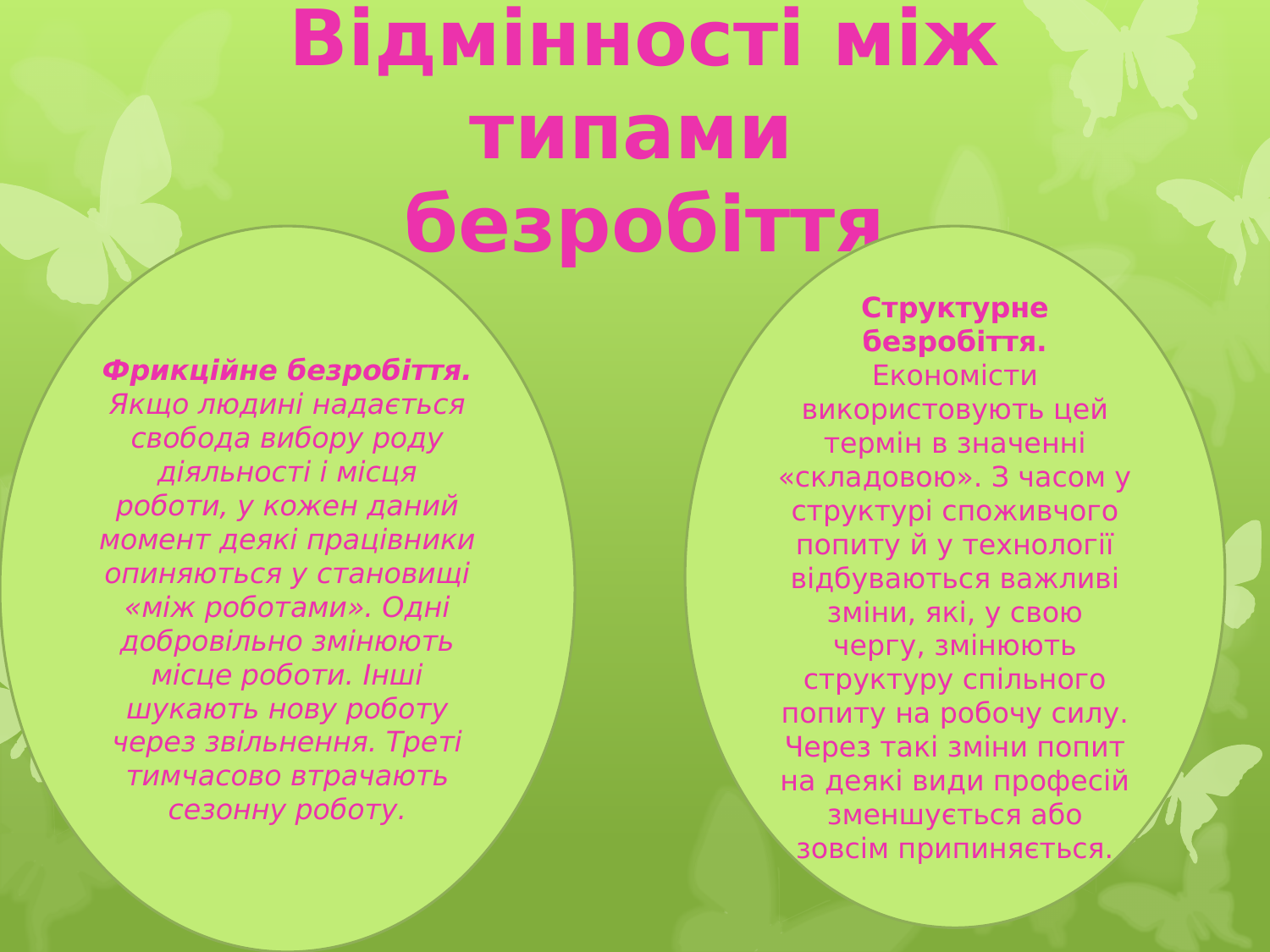

# Відмінності між типами безробіття
Фрикційне безробіття. Якщо людині надається свобода вибору роду діяльності і місця роботи, у кожен даний момент деякі працівники опиняються у становищі «між роботами». Одні добровільно змінюють місце роботи. Інші шукають нову роботу через звільнення. Треті тимчасово втрачають сезонну роботу.
Структурне безробіття. Економісти використовують цей термін в значенні «складовою». З часом у структурі споживчого попиту й у технології відбуваються важливі зміни, які, у свою чергу, змінюють структуру спільного попиту на робочу силу. Через такі зміни попит на деякі види професій зменшується або зовсім припиняється.